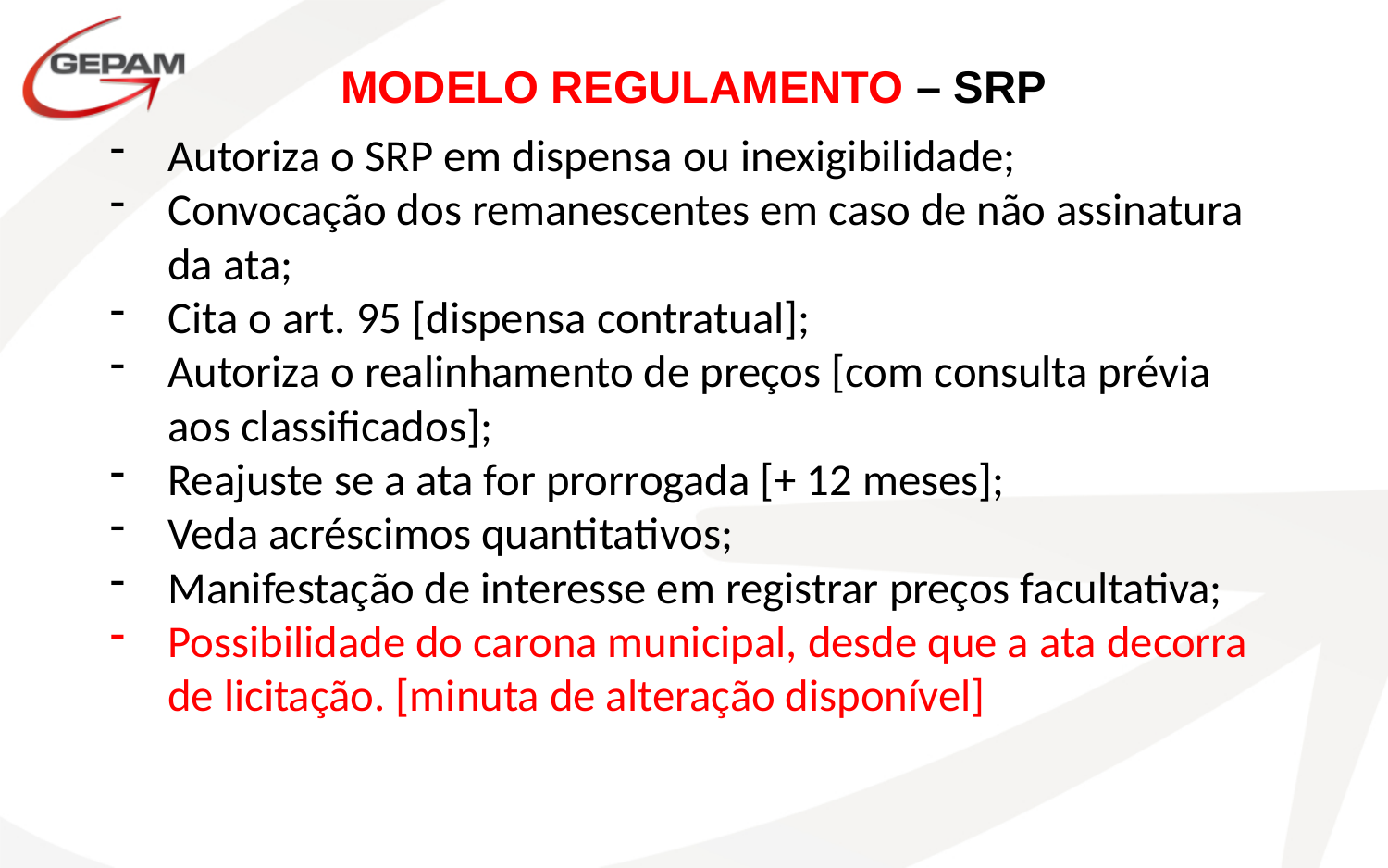

MODELO REGULAMENTO – SRP
Autoriza o SRP em dispensa ou inexigibilidade;
Convocação dos remanescentes em caso de não assinatura da ata;
Cita o art. 95 [dispensa contratual];
Autoriza o realinhamento de preços [com consulta prévia aos classificados];
Reajuste se a ata for prorrogada [+ 12 meses];
Veda acréscimos quantitativos;
Manifestação de interesse em registrar preços facultativa;
Possibilidade do carona municipal, desde que a ata decorra de licitação. [minuta de alteração disponível]